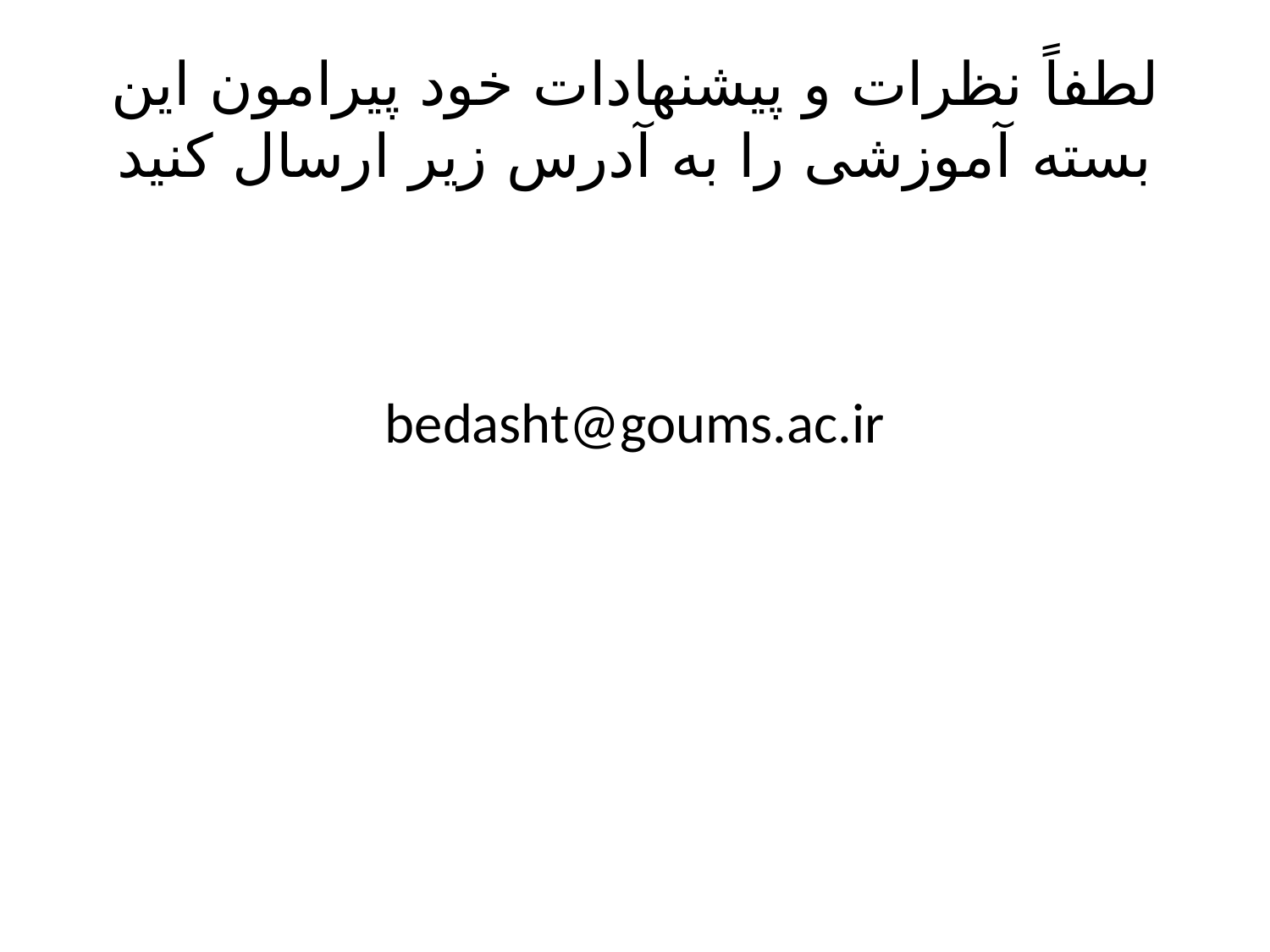

# لطفاً نظرات و پیشنهادات خود پیرامون این بسته آموزشی را به آدرس زیر ارسال کنید

bedasht@goums.ac.ir